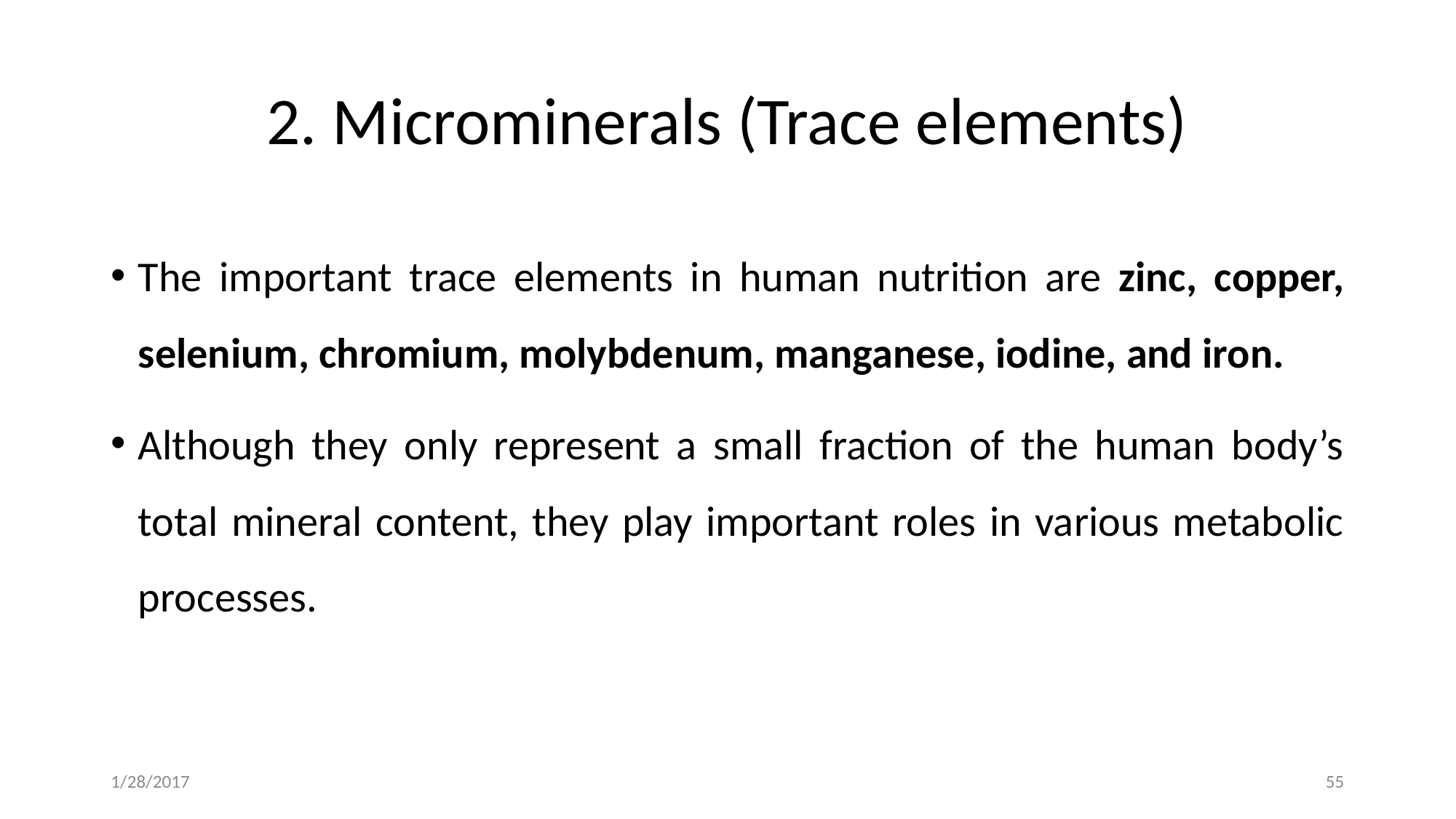

# 2. Microminerals (Trace elements)
The important trace elements in human nutrition are zinc, copper, selenium, chromium, molybdenum, manganese, iodine, and iron.
Although they only represent a small fraction of the human body’s total mineral content, they play important roles in various metabolic processes.

1/28/2017
55